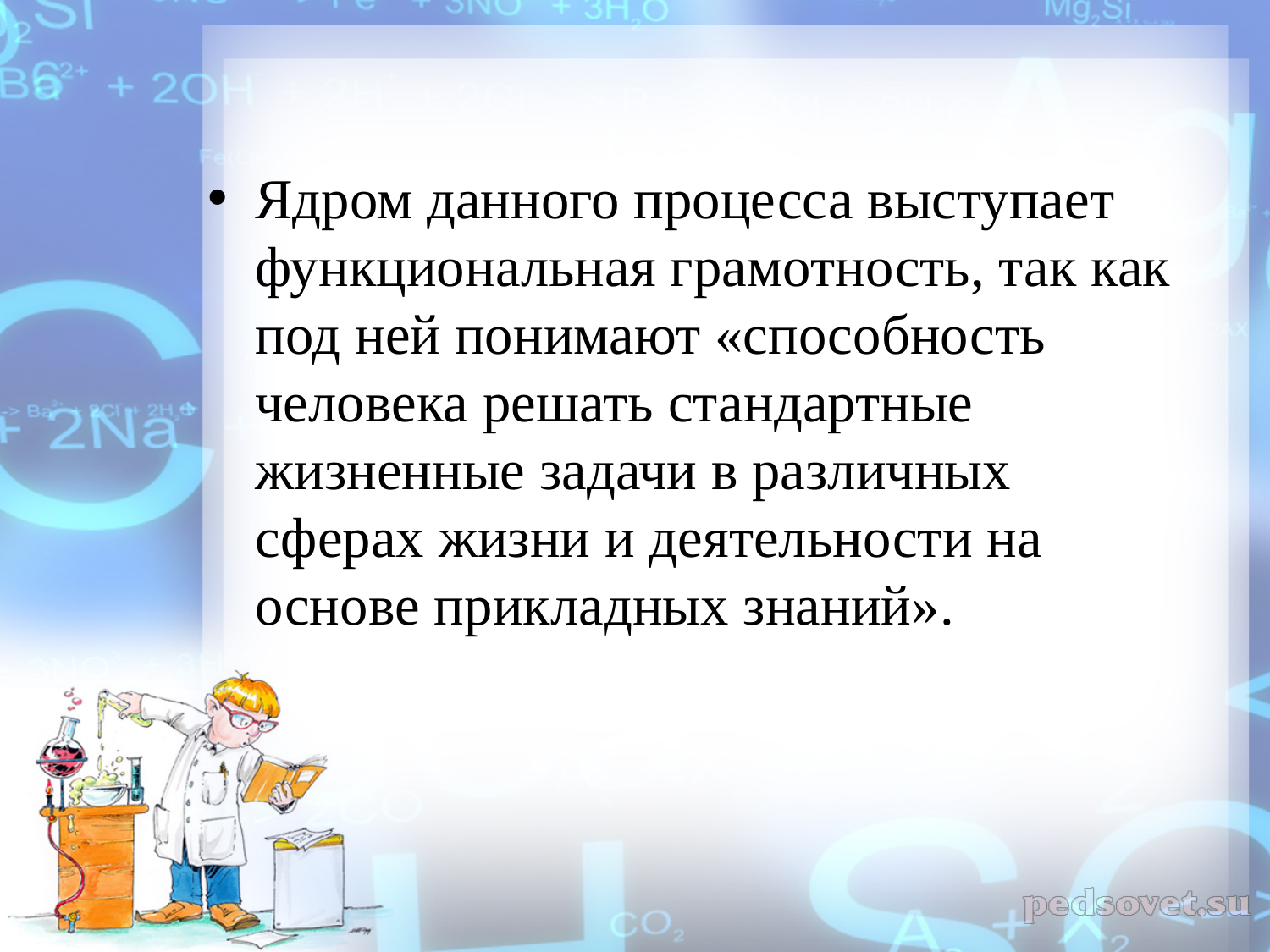

Ядром данного процесса выступает функциональная грамотность, так как под ней понимают «способность человека решать стандартные жизненные задачи в различных сферах жизни и деятельности на основе прикладных знаний».